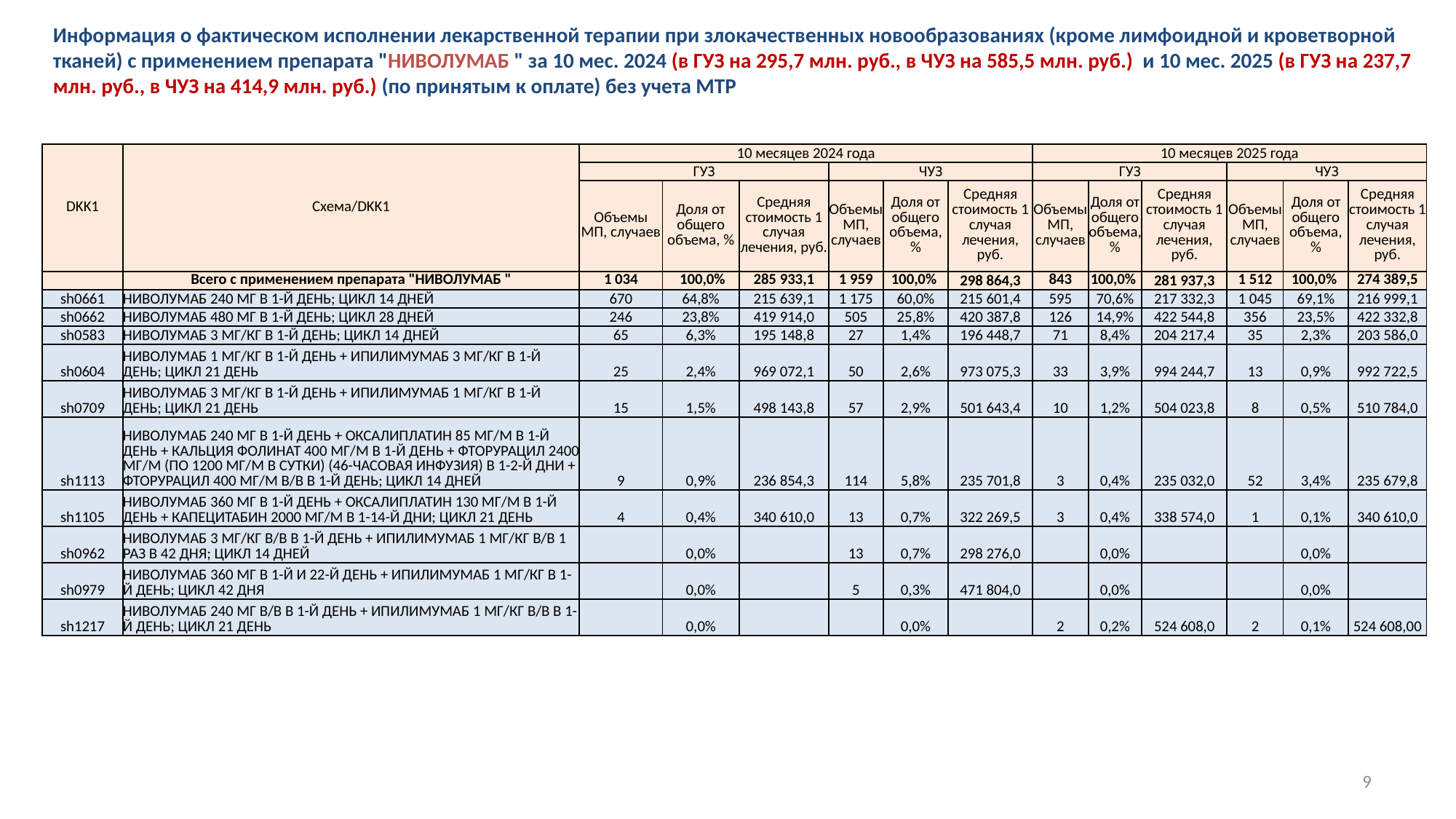

Информация о фактическом исполнении лекарственной терапии при злокачественных новообразованиях (кроме лимфоидной и кроветворной тканей) с применением препарата "НИВОЛУМАБ " за 10 мес. 2024 (в ГУЗ на 295,7 млн. руб., в ЧУЗ на 585,5 млн. руб.)  и 10 мес. 2025 (в ГУЗ на 237,7 млн. руб., в ЧУЗ на 414,9 млн. руб.) (по принятым к оплате) без учета МТР
| DKK1 | Схема/DKK1 | 10 месяцев 2024 года |  |  |  |  |  | 10 месяцев 2025 года |  |  |  |  |  |
| --- | --- | --- | --- | --- | --- | --- | --- | --- | --- | --- | --- | --- | --- |
|  |  | ГУЗ |  |  | ЧУЗ |  |  | ГУЗ |  |  | ЧУЗ |  |  |
|  |  | Объемы МП, случаев | Доля от общего объема, % | Средняя стоимость 1 случая лечения, руб. | Объемы МП, случаев | Доля от общего объема, % | Средняя стоимость 1 случая лечения, руб. | Объемы МП, случаев | Доля от общего объема, % | Средняя стоимость 1 случая лечения, руб. | Объемы МП, случаев | Доля от общего объема, % | Средняя стоимость 1 случая лечения, руб. |
|  | Всего с применением препарата "НИВОЛУМАБ " | 1 034 | 100,0% | 285 933,1 | 1 959 | 100,0% | 298 864,3 | 843 | 100,0% | 281 937,3 | 1 512 | 100,0% | 274 389,5 |
| sh0661 | НИВОЛУМАБ 240 МГ В 1-Й ДЕНЬ; ЦИКЛ 14 ДНЕЙ | 670 | 64,8% | 215 639,1 | 1 175 | 60,0% | 215 601,4 | 595 | 70,6% | 217 332,3 | 1 045 | 69,1% | 216 999,1 |
| sh0662 | НИВОЛУМАБ 480 МГ В 1-Й ДЕНЬ; ЦИКЛ 28 ДНЕЙ | 246 | 23,8% | 419 914,0 | 505 | 25,8% | 420 387,8 | 126 | 14,9% | 422 544,8 | 356 | 23,5% | 422 332,8 |
| sh0583 | НИВОЛУМАБ 3 МГ/КГ В 1-Й ДЕНЬ; ЦИКЛ 14 ДНЕЙ | 65 | 6,3% | 195 148,8 | 27 | 1,4% | 196 448,7 | 71 | 8,4% | 204 217,4 | 35 | 2,3% | 203 586,0 |
| sh0604 | НИВОЛУМАБ 1 МГ/КГ В 1-Й ДЕНЬ + ИПИЛИМУМАБ 3 МГ/КГ В 1-Й ДЕНЬ; ЦИКЛ 21 ДЕНЬ | 25 | 2,4% | 969 072,1 | 50 | 2,6% | 973 075,3 | 33 | 3,9% | 994 244,7 | 13 | 0,9% | 992 722,5 |
| sh0709 | НИВОЛУМАБ 3 МГ/КГ В 1-Й ДЕНЬ + ИПИЛИМУМАБ 1 МГ/КГ В 1-Й ДЕНЬ; ЦИКЛ 21 ДЕНЬ | 15 | 1,5% | 498 143,8 | 57 | 2,9% | 501 643,4 | 10 | 1,2% | 504 023,8 | 8 | 0,5% | 510 784,0 |
| sh1113 | НИВОЛУМАБ 240 МГ В 1-Й ДЕНЬ + ОКСАЛИПЛАТИН 85 МГ/М В 1-Й ДЕНЬ + КАЛЬЦИЯ ФОЛИНАТ 400 МГ/М В 1-Й ДЕНЬ + ФТОРУРАЦИЛ 2400 МГ/М (ПО 1200 МГ/М В СУТКИ) (46-ЧАСОВАЯ ИНФУЗИЯ) В 1-2-Й ДНИ + ФТОРУРАЦИЛ 400 МГ/М В/В В 1-Й ДЕНЬ; ЦИКЛ 14 ДНЕЙ | 9 | 0,9% | 236 854,3 | 114 | 5,8% | 235 701,8 | 3 | 0,4% | 235 032,0 | 52 | 3,4% | 235 679,8 |
| sh1105 | НИВОЛУМАБ 360 МГ В 1-Й ДЕНЬ + ОКСАЛИПЛАТИН 130 МГ/М В 1-Й ДЕНЬ + КАПЕЦИТАБИН 2000 МГ/М В 1-14-Й ДНИ; ЦИКЛ 21 ДЕНЬ | 4 | 0,4% | 340 610,0 | 13 | 0,7% | 322 269,5 | 3 | 0,4% | 338 574,0 | 1 | 0,1% | 340 610,0 |
| sh0962 | НИВОЛУМАБ 3 МГ/КГ В/В В 1-Й ДЕНЬ + ИПИЛИМУМАБ 1 МГ/КГ В/В 1 РАЗ В 42 ДНЯ; ЦИКЛ 14 ДНЕЙ |  | 0,0% |  | 13 | 0,7% | 298 276,0 |  | 0,0% |  |  | 0,0% |  |
| sh0979 | НИВОЛУМАБ 360 МГ В 1-Й И 22-Й ДЕНЬ + ИПИЛИМУМАБ 1 МГ/КГ В 1-Й ДЕНЬ; ЦИКЛ 42 ДНЯ |  | 0,0% |  | 5 | 0,3% | 471 804,0 |  | 0,0% |  |  | 0,0% |  |
| sh1217 | НИВОЛУМАБ 240 МГ В/В В 1-Й ДЕНЬ + ИПИЛИМУМАБ 1 МГ/КГ В/В В 1-Й ДЕНЬ; ЦИКЛ 21 ДЕНЬ |  | 0,0% |  |  | 0,0% |  | 2 | 0,2% | 524 608,0 | 2 | 0,1% | 524 608,00 |
9